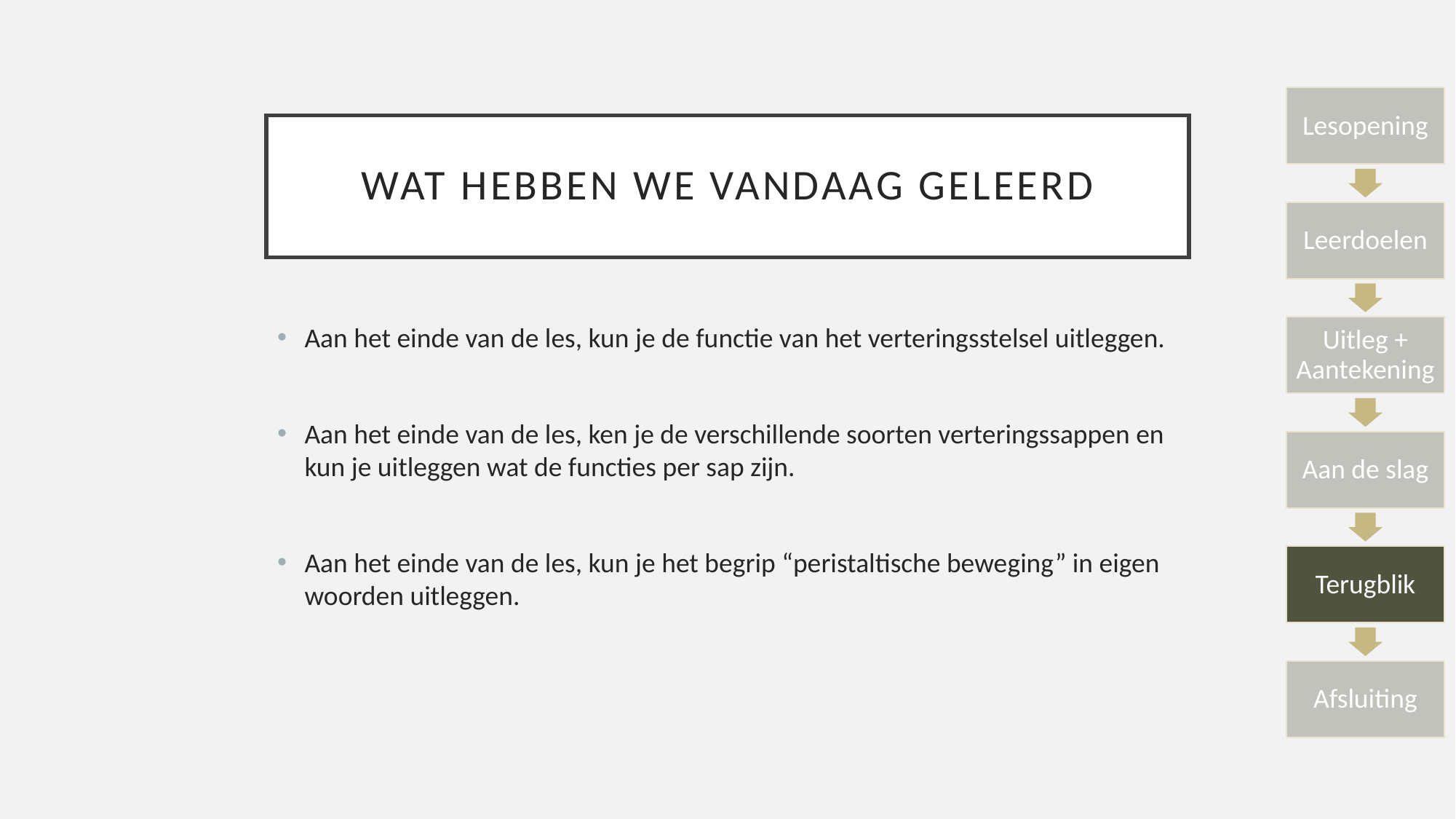

Lesopening

Leerdoelen

Uitleg + Aantekening

Aan de slag

Terugblik

Afsluiting
# Wat hebben we vandaag geleerd
Aan het einde van de les, kun je de functie van het verteringsstelsel uitleggen.

Aan het einde van de les, ken je de verschillende soorten verteringssappen en kun je uitleggen wat de functies per sap zijn.

Aan het einde van de les, kun je het begrip “peristaltische beweging” in eigen woorden uitleggen.